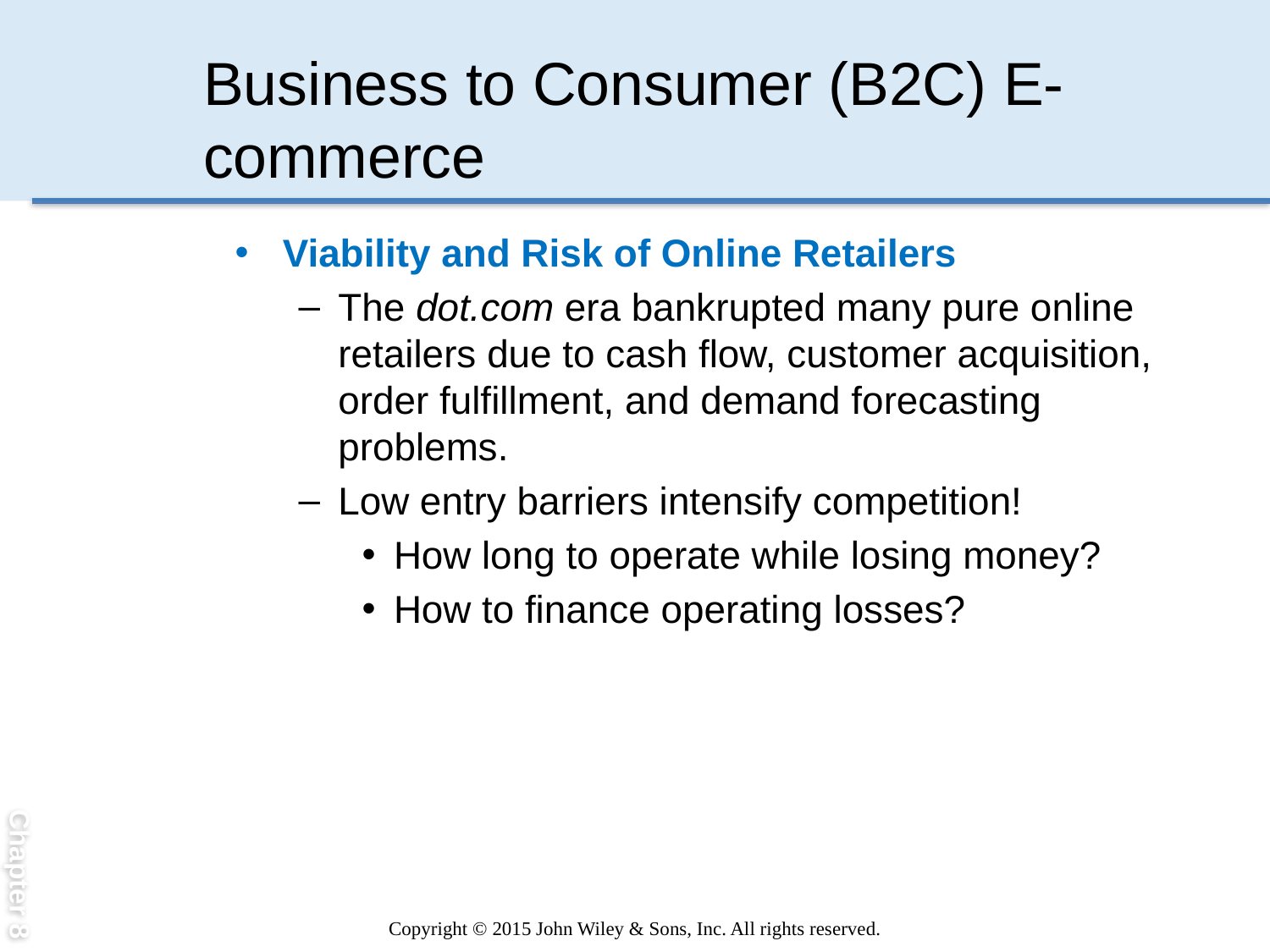

Chapter 8
# Business to Consumer (B2C) E-commerce
Viability and Risk of Online Retailers
The dot.com era bankrupted many pure online retailers due to cash flow, customer acquisition, order fulfillment, and demand forecasting problems.
Low entry barriers intensify competition!
How long to operate while losing money?
How to finance operating losses?